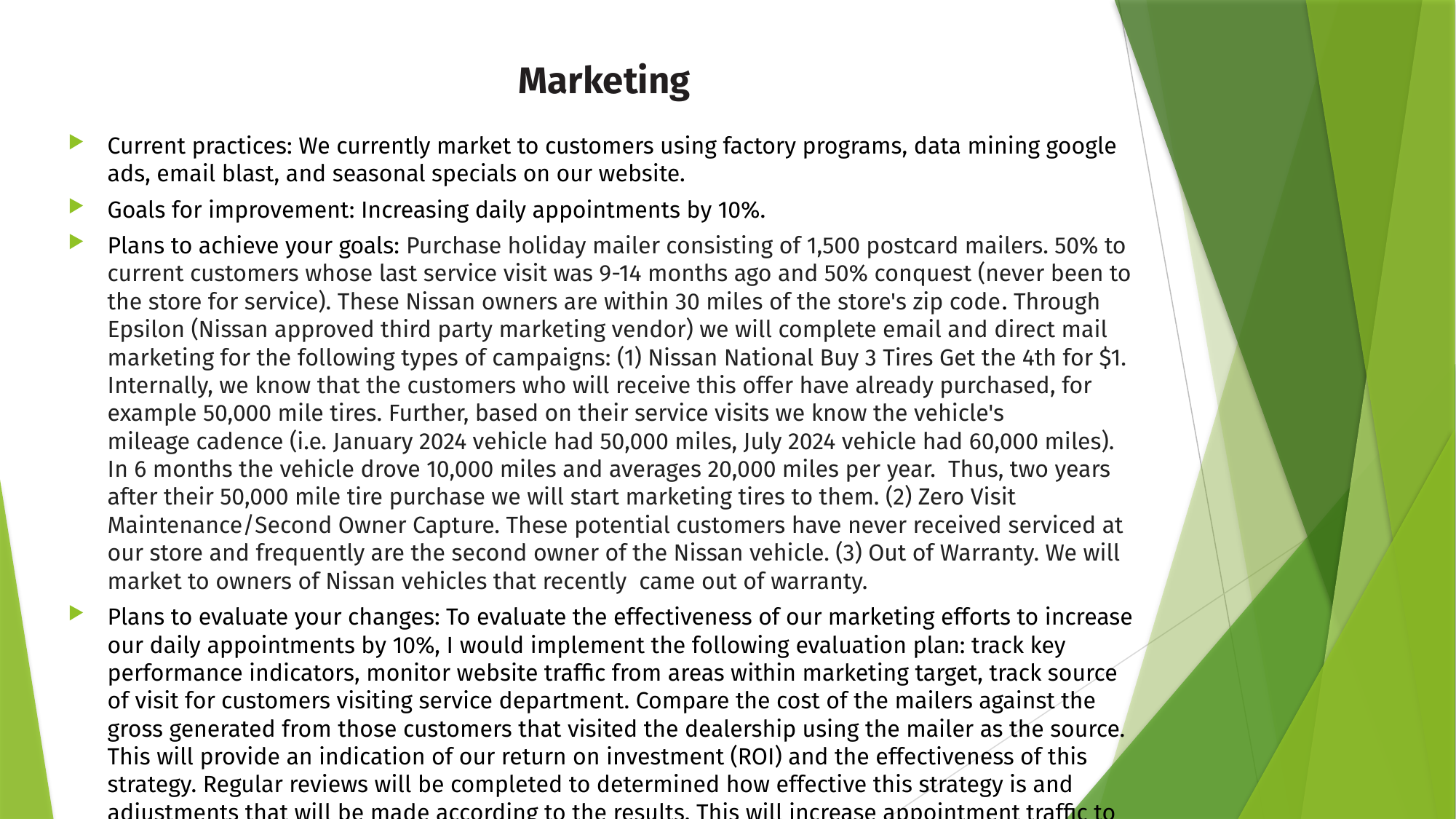

# Marketing

Current practices: We currently market to customers using factory programs, data mining google ads, email blast, and seasonal specials on our website.
Goals for improvement: Increasing daily appointments by 10%.
Plans to achieve your goals: Purchase holiday mailer consisting of 1,500 postcard mailers. 50% to current customers whose last service visit was 9-14 months ago and 50% conquest (never been to the store for service). These Nissan owners are within 30 miles of the store's zip code. Through Epsilon (Nissan approved third party marketing vendor) we will complete email and direct mail marketing for the following types of campaigns: (1) Nissan National Buy 3 Tires Get the 4th for $1. Internally, we know that the customers who will receive this offer have already purchased, for example 50,000 mile tires. Further, based on their service visits we know the vehicle's mileage cadence (i.e. January 2024 vehicle had 50,000 miles, July 2024 vehicle had 60,000 miles). In 6 months the vehicle drove 10,000 miles and averages 20,000 miles per year.  Thus, two years after their 50,000 mile tire purchase we will start marketing tires to them. (2) Zero Visit Maintenance/Second Owner Capture. These potential customers have never received serviced at our store and frequently are the second owner of the Nissan vehicle. (3) Out of Warranty. We will market to owners of Nissan vehicles that recently  came out of warranty.
Plans to evaluate your changes: To evaluate the effectiveness of our marketing efforts to increase our daily appointments by 10%, I would implement the following evaluation plan: track key performance indicators, monitor website traffic from areas within marketing target, track source of visit for customers visiting service department. Compare the cost of the mailers against the gross generated from those customers that visited the dealership using the mailer as the source. This will provide an indication of our return on investment (ROI) and the effectiveness of this strategy. Regular reviews will be completed to determined how effective this strategy is and adjustments that will be made according to the results. This will increase appointment traffic to the store.